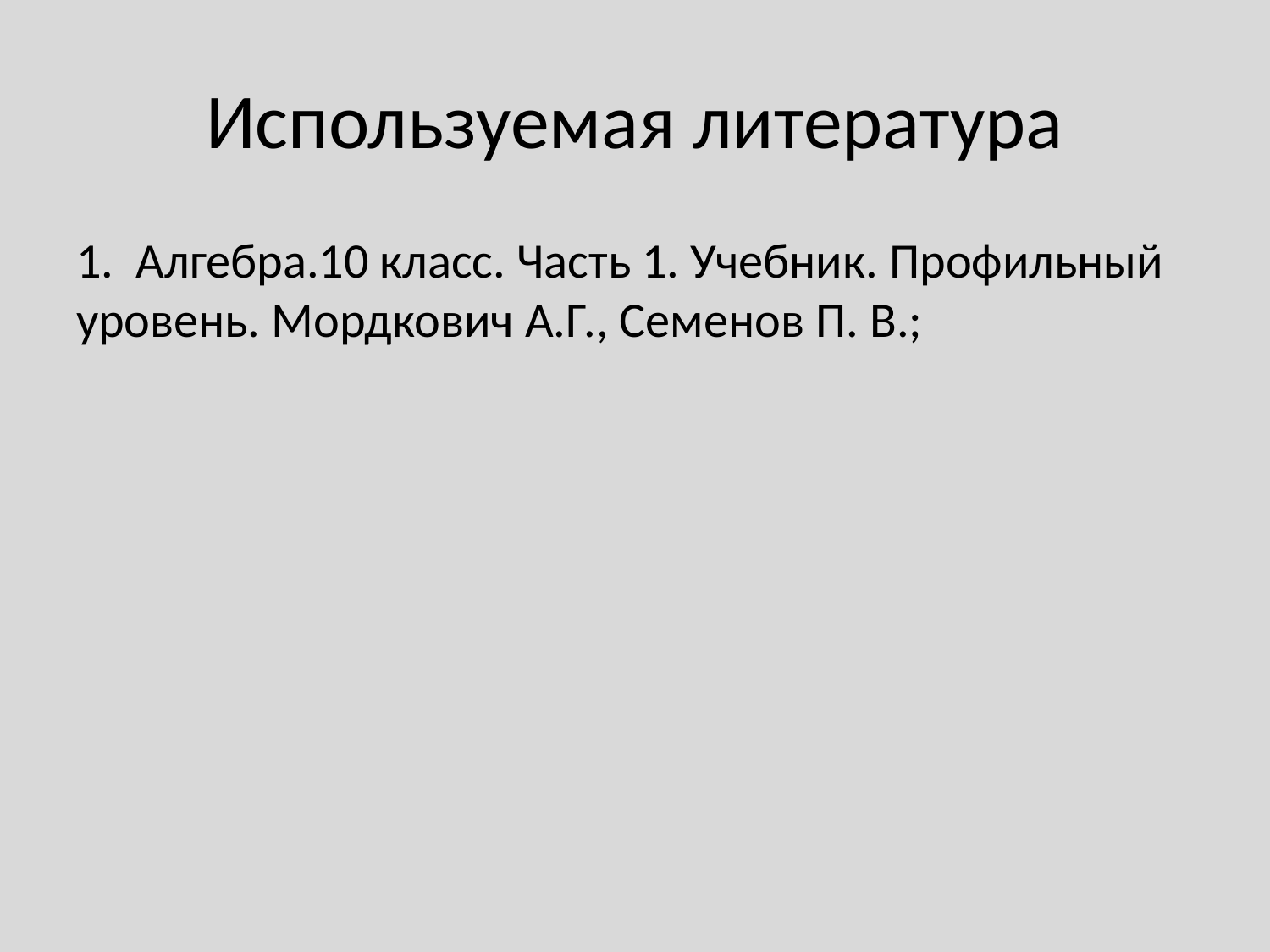

# Используемая литература
1.  Алгебра.10 класс. Часть 1. Учебник. Профильный уровень. Мордкович А.Г., Семенов П. В.;